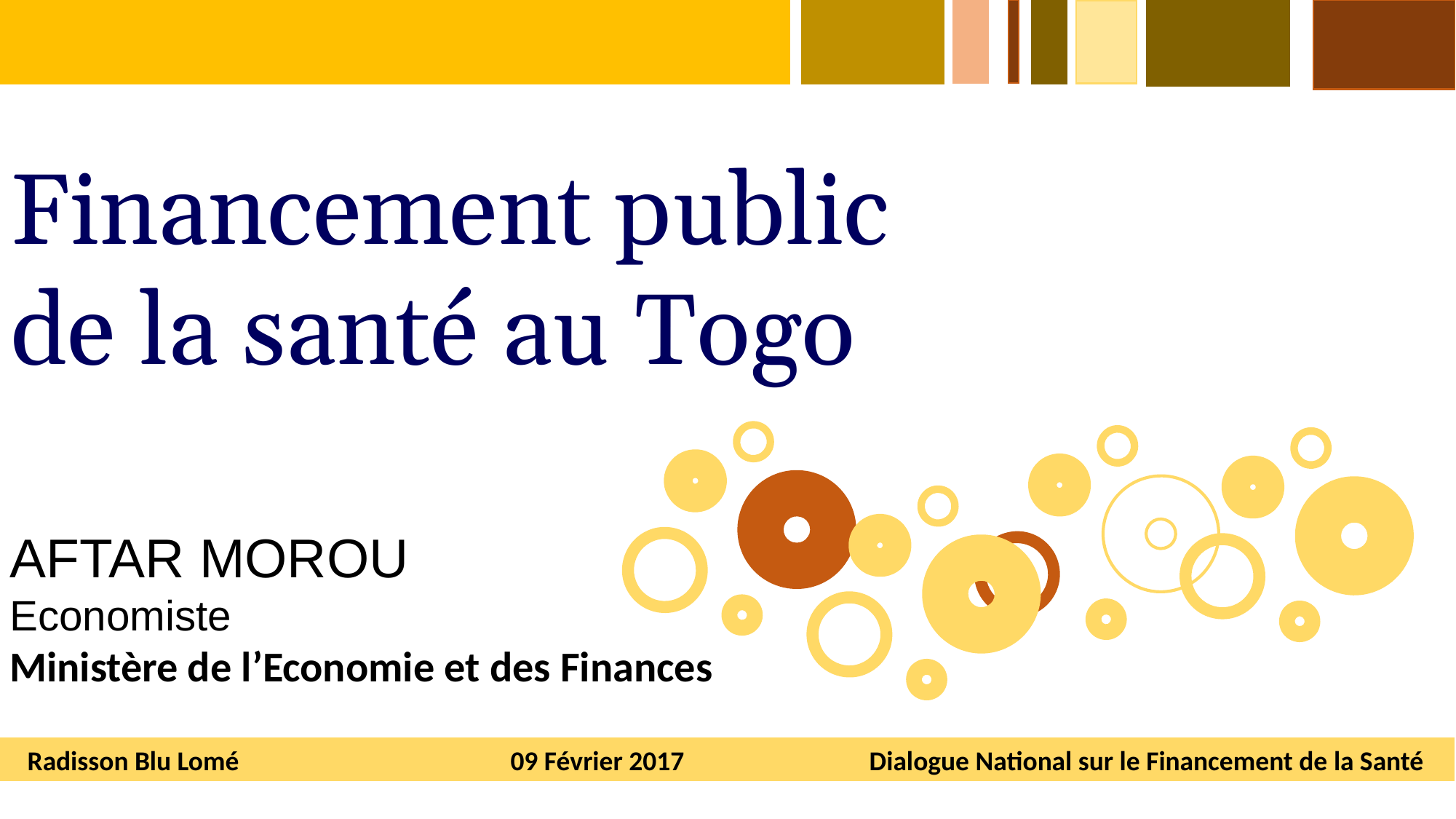

Financement public de la santé au Togo

AFTAR MOROU
Economiste
Ministère de l’Economie et des Finances
Radisson Blu Lomé                                            09 Février 2017                              Dialogue National sur le Financement de la Santé